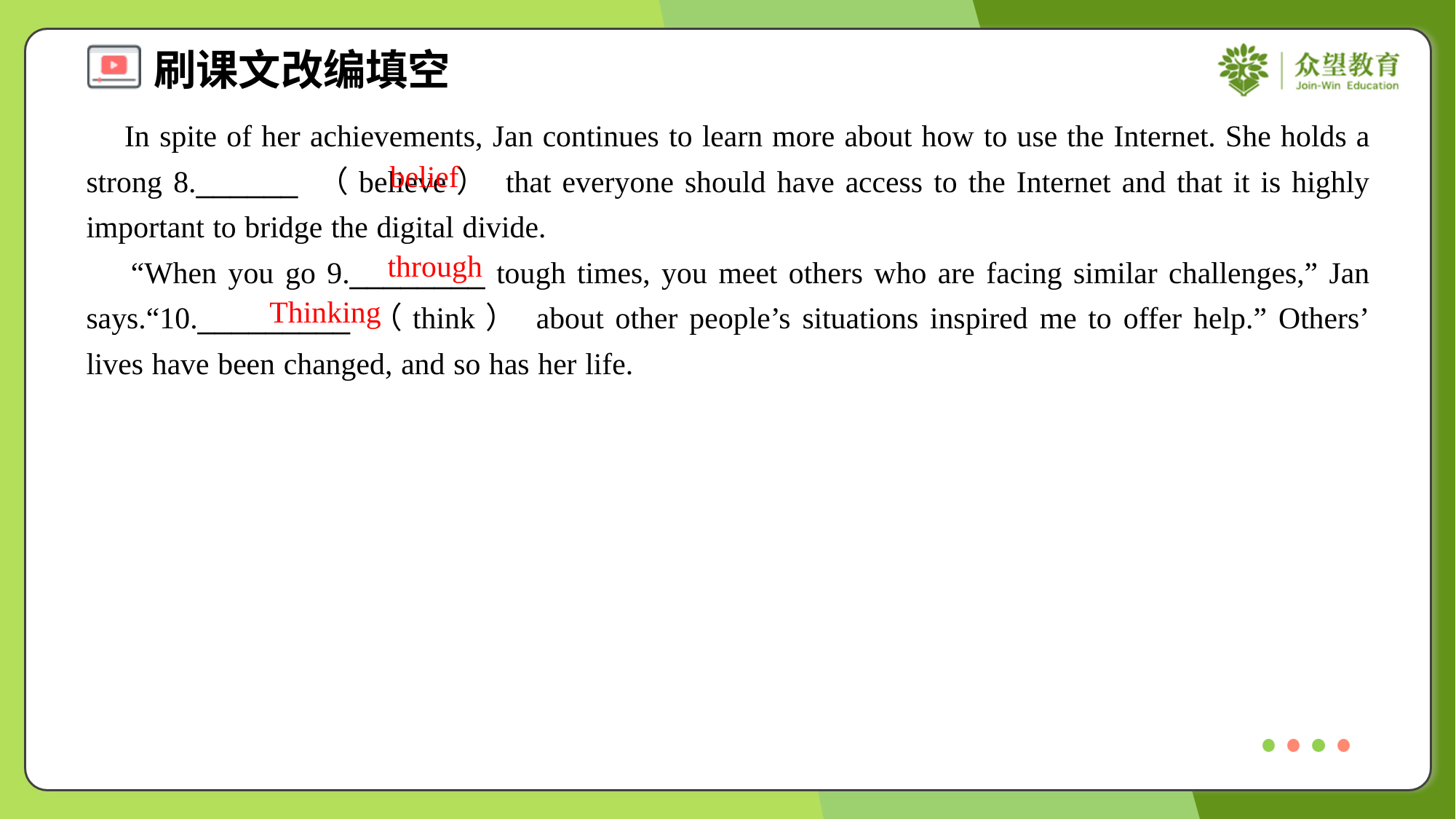

In spite of her achievements, Jan continues to learn more about how to use the Internet. She holds a strong 8.______ （believe） that everyone should have access to the Internet and that it is highly important to bridge the digital divide.
    “When you go 9.________ tough times, you meet others who are facing similar challenges,” Jan says.“10._________ （think） about other people’s situations inspired me to offer help.” Others’ lives have been changed, and so has her life.
belief
through
Thinking